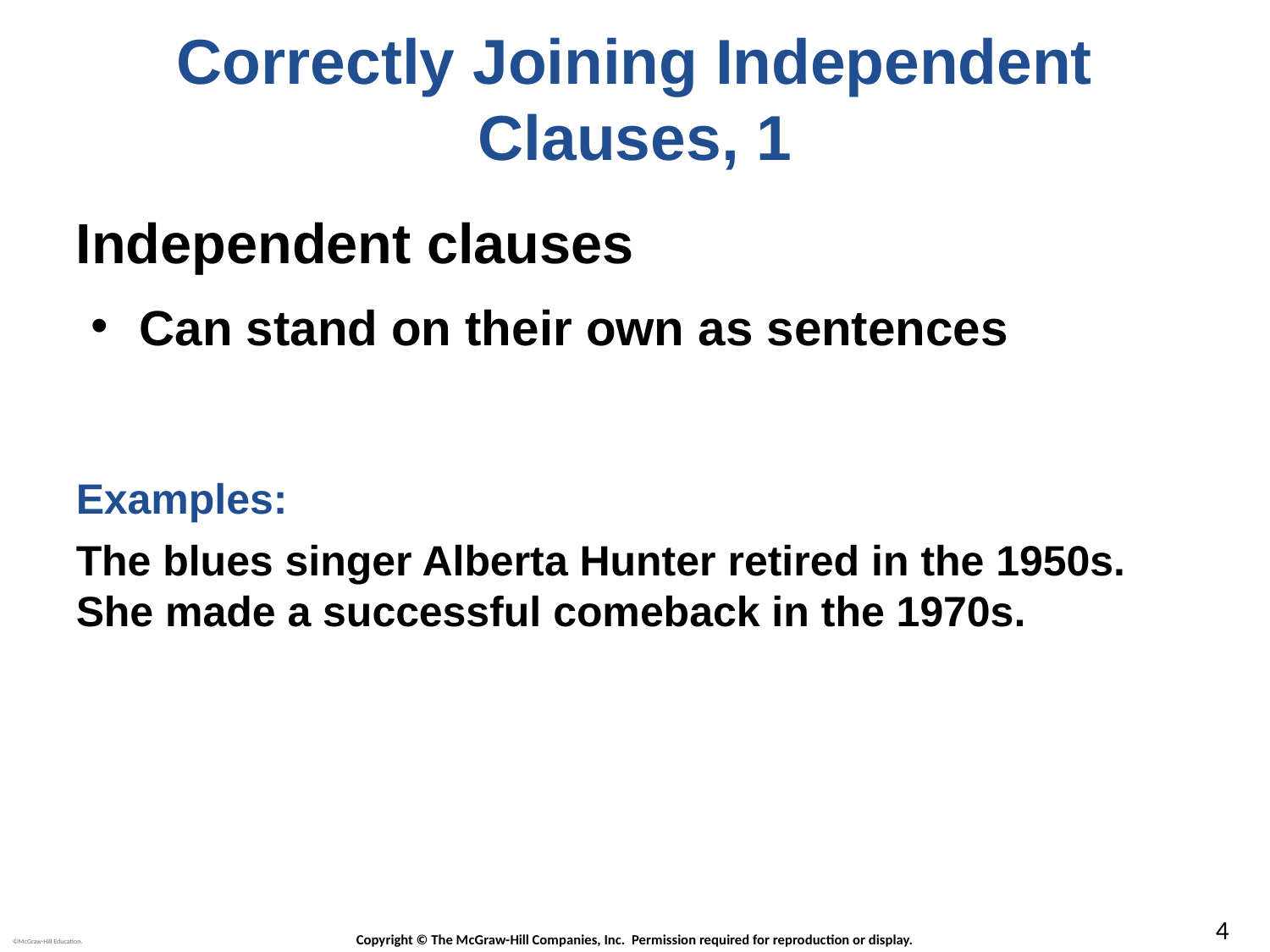

# Correctly Joining Independent Clauses, 1
Independent clauses
Can stand on their own as sentences
Examples:
The blues singer Alberta Hunter retired in the 1950s. She made a successful comeback in the 1970s.